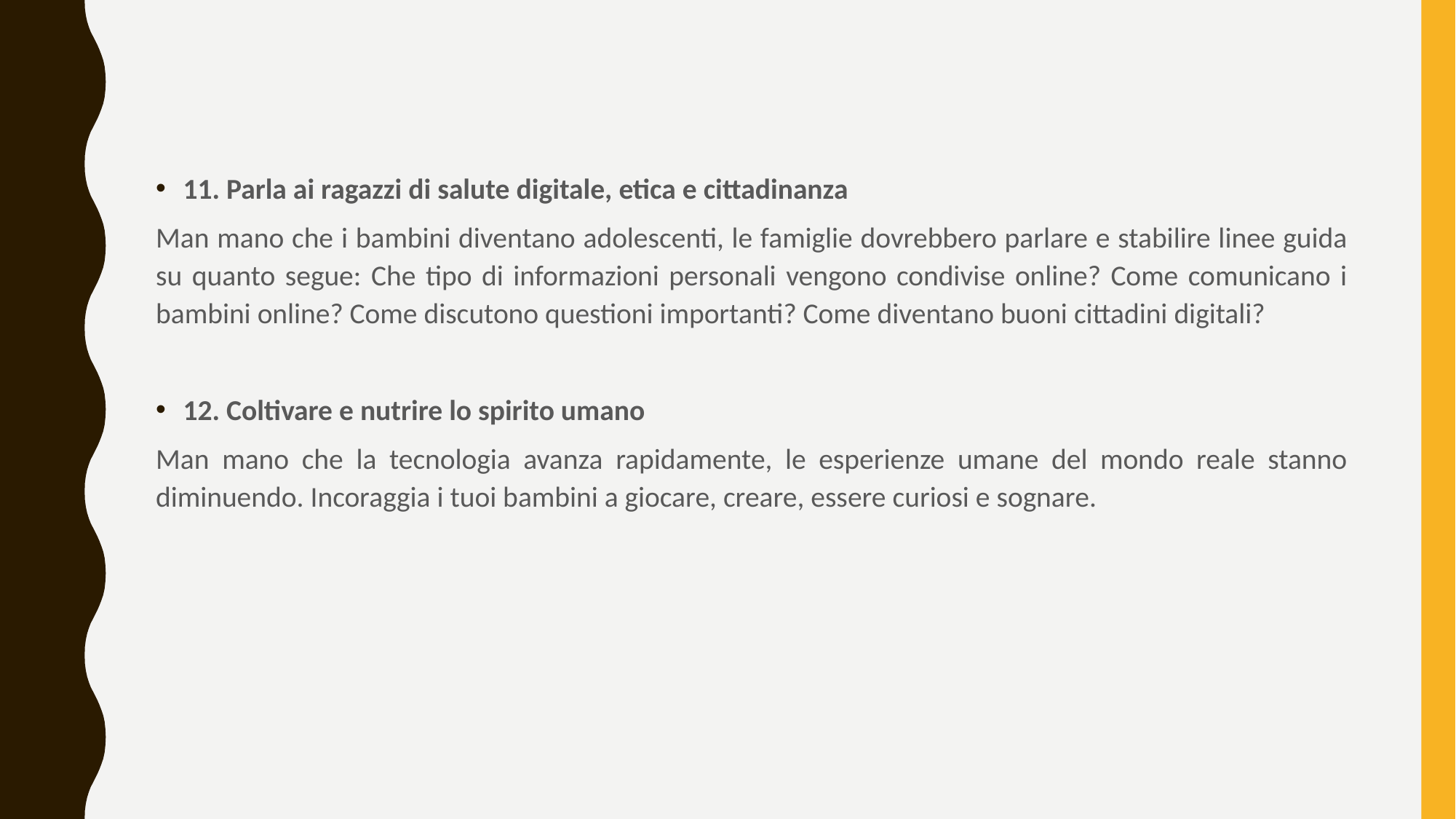

11. Parla ai ragazzi di salute digitale, etica e cittadinanza
Man mano che i bambini diventano adolescenti, le famiglie dovrebbero parlare e stabilire linee guida su quanto segue: Che tipo di informazioni personali vengono condivise online? Come comunicano i bambini online? Come discutono questioni importanti? Come diventano buoni cittadini digitali?

12. Coltivare e nutrire lo spirito umano
Man mano che la tecnologia avanza rapidamente, le esperienze umane del mondo reale stanno diminuendo. Incoraggia i tuoi bambini a giocare, creare, essere curiosi e sognare.